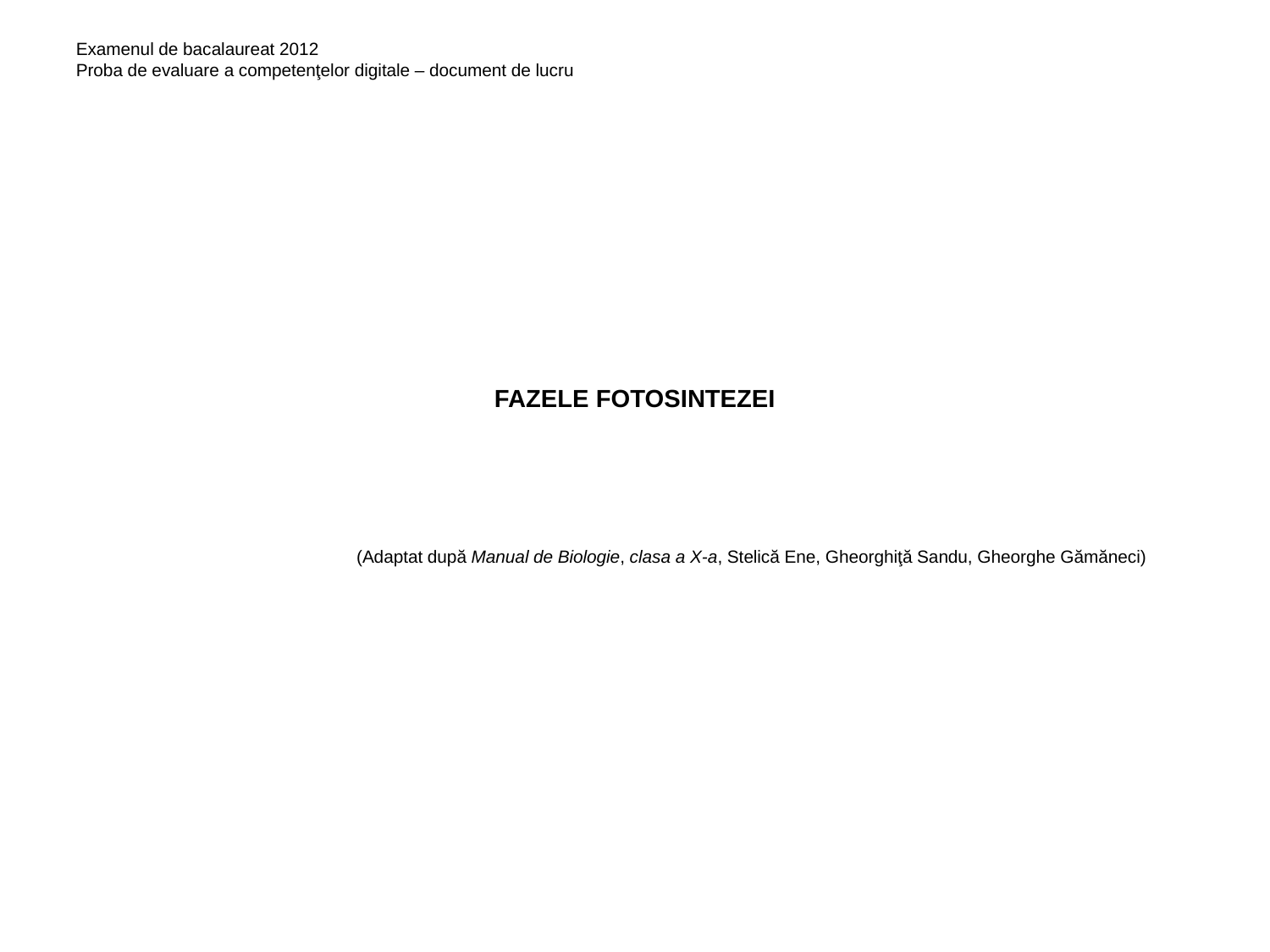

Examenul de bacalaureat 2012
Proba de evaluare a competenţelor digitale – document de lucru
# FAZELE FOTOSINTEZEI
(Adaptat după Manual de Biologie, clasa a X-a, Stelică Ene, Gheorghiţă Sandu, Gheorghe Gămăneci)